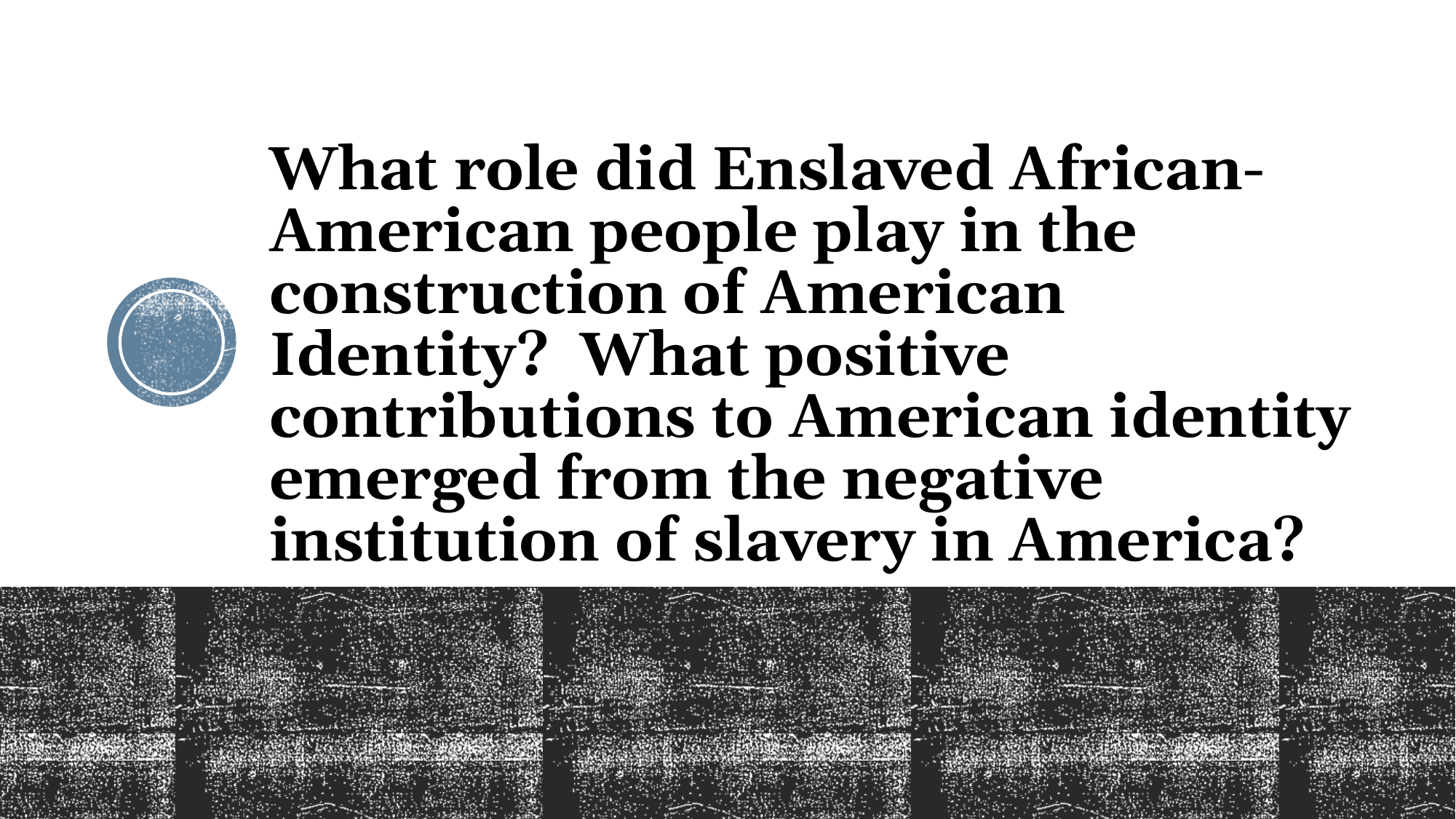

# What role did Enslaved African-American people play in the construction of American Identity?  What positive contributions to American identity emerged from the negative institution of slavery in America?